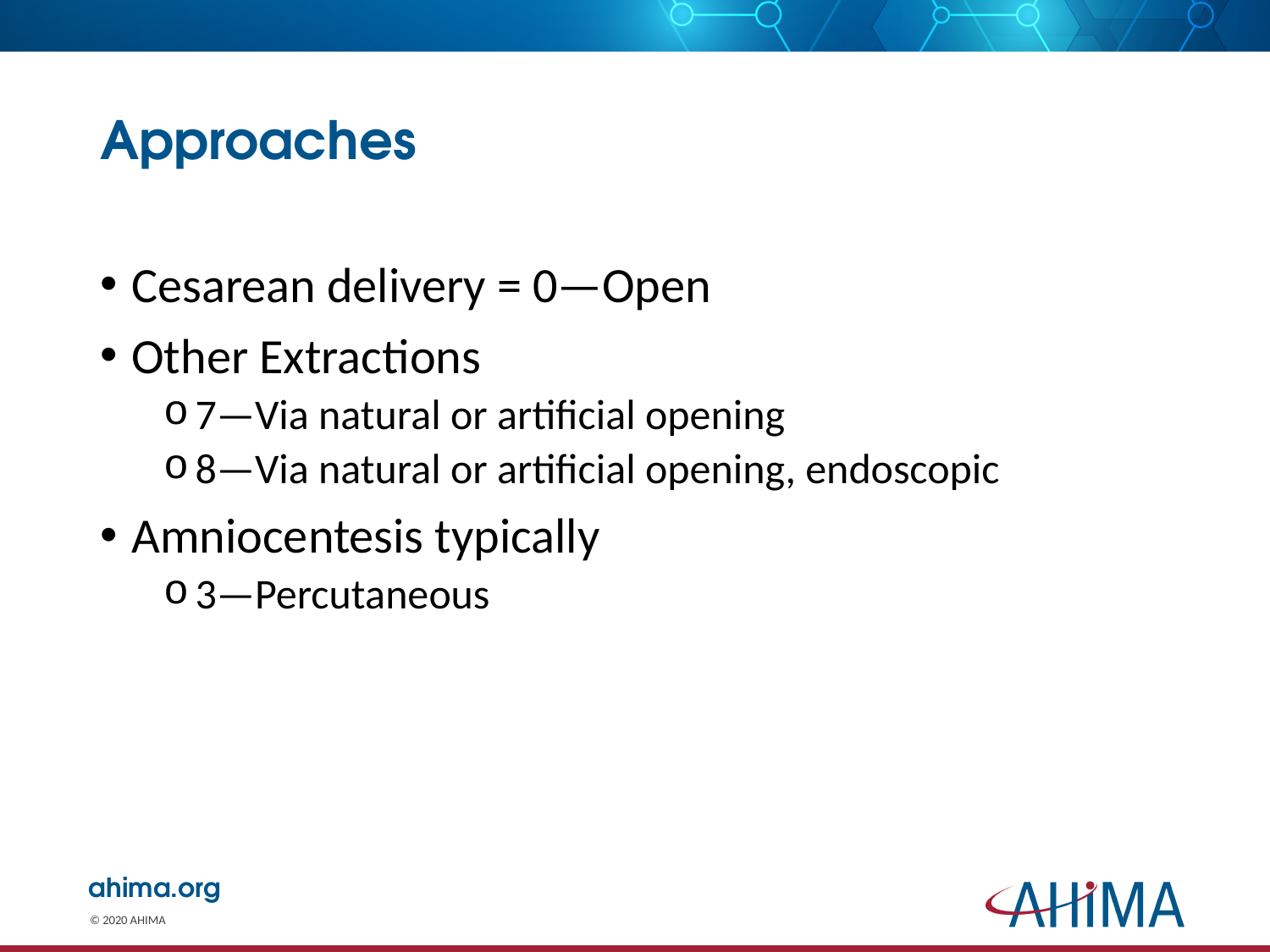

# Approaches
Cesarean delivery = 0—Open
Other Extractions
7—Via natural or artificial opening
8—Via natural or artificial opening, endoscopic
Amniocentesis typically
3—Percutaneous